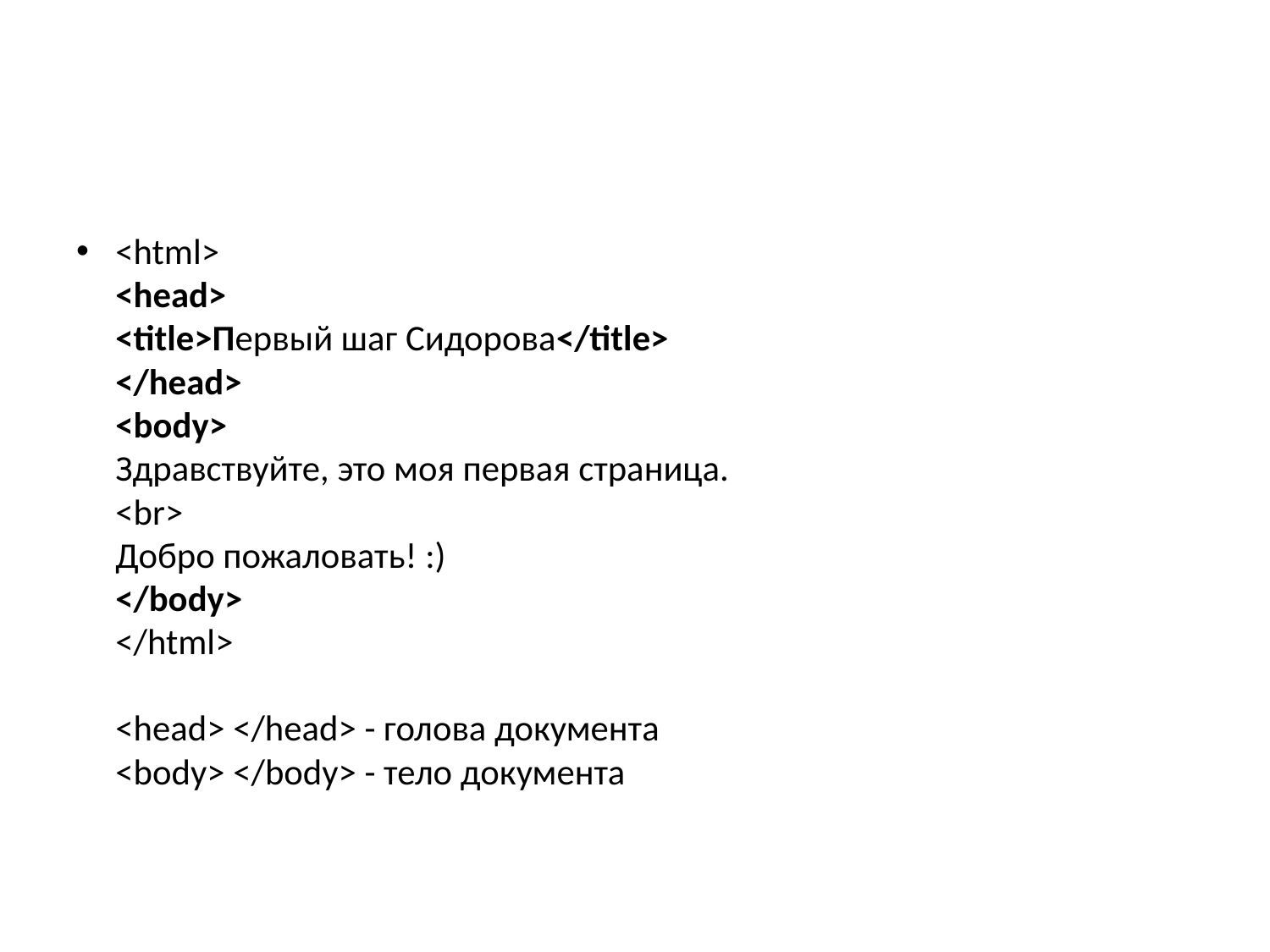

#
<html>
<head>
<title>Первый шаг Сидорова</title>
</head>
<body>
Здравствуйте, это моя первая страница.
<br>
Добро пожаловать! :)
</body>
</html> 
<head> </head> - голова документа
<body> </body> - тело документа